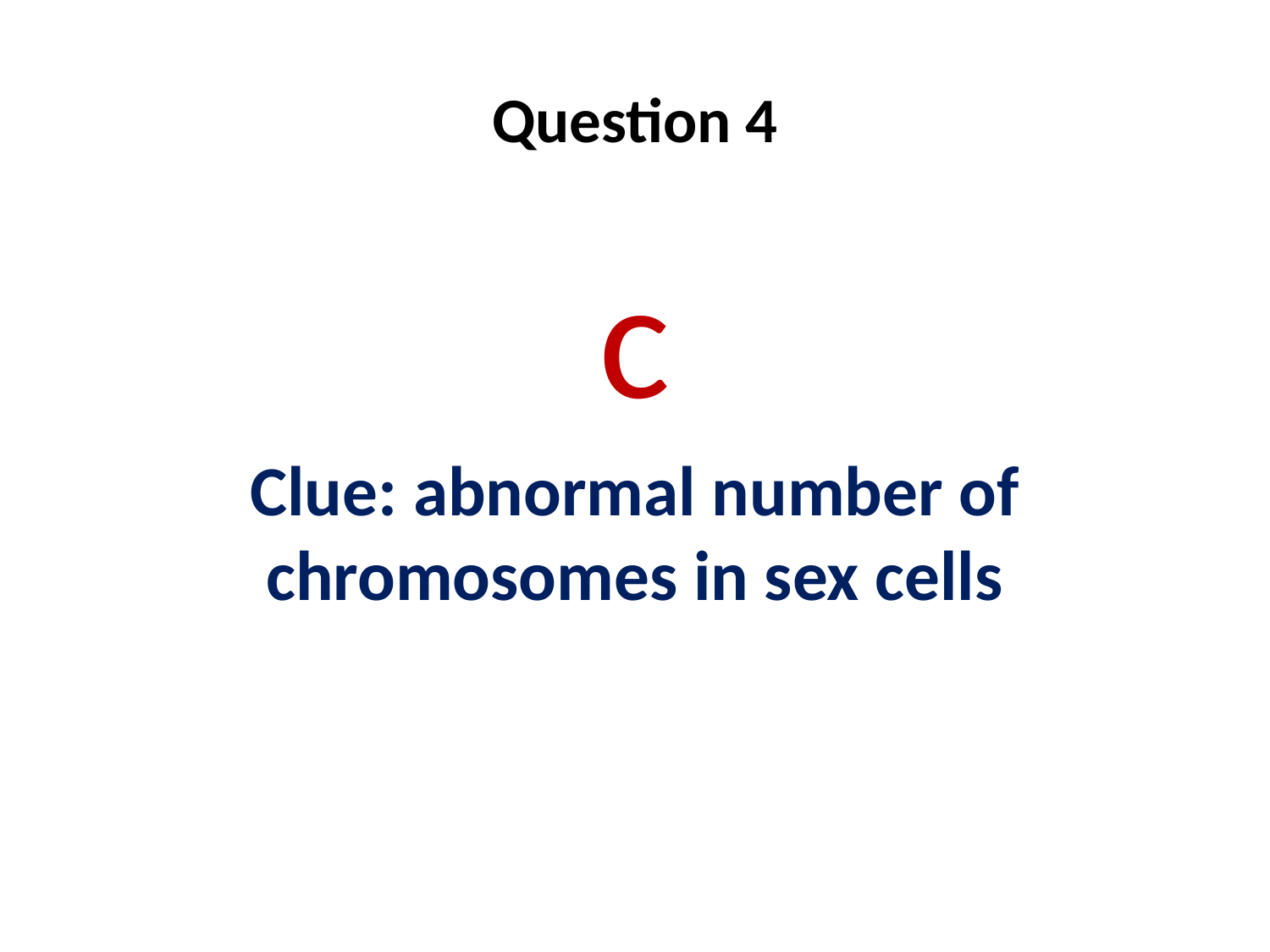

# Question 4
c
Clue: abnormal number of chromosomes in sex cells